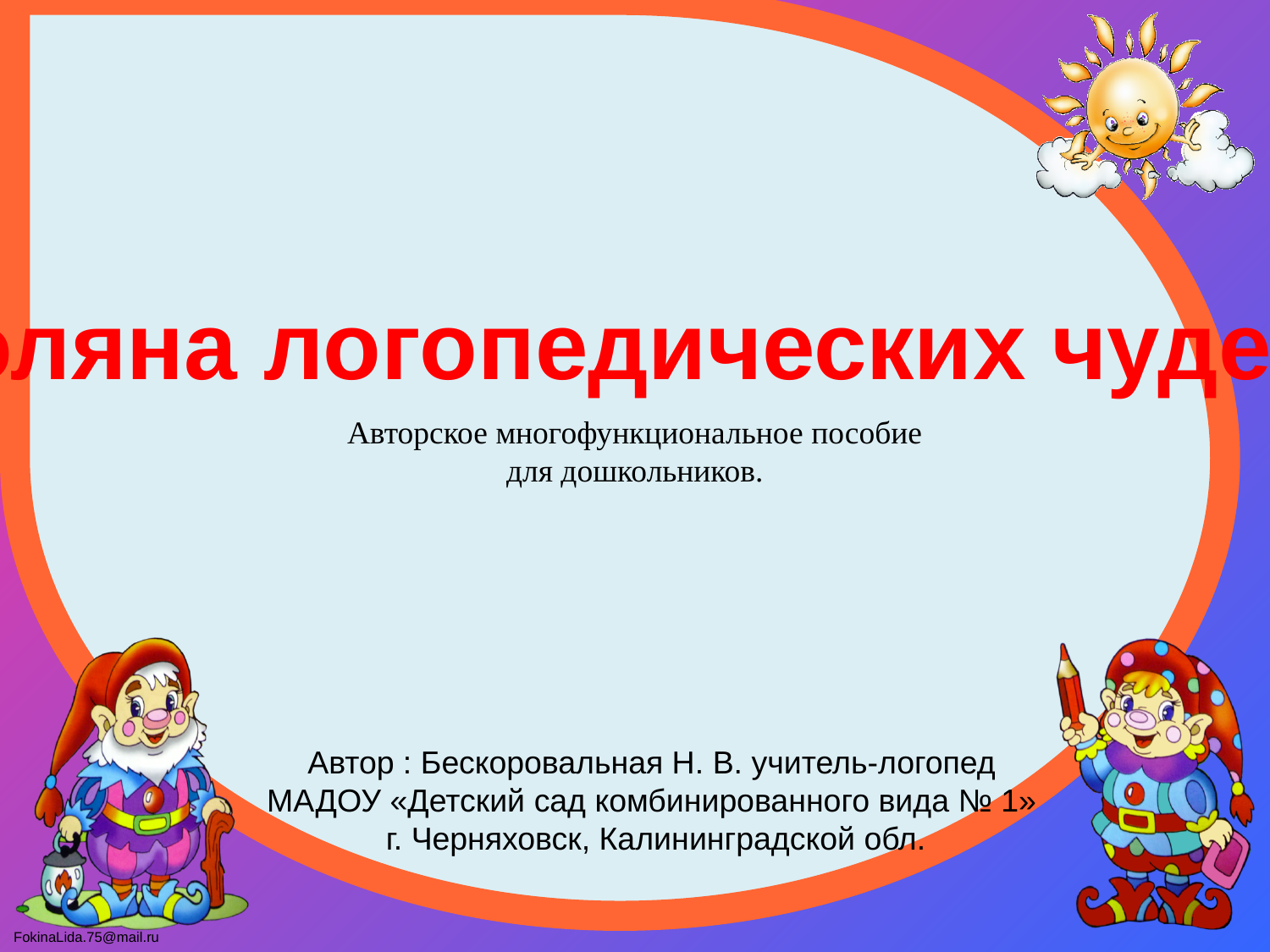

«Поляна логопедических чудес»
Автор : Бескоровальная Н. В. учитель-логопед
МАДОУ «Детский сад комбинированного вида № 1»
г. Черняховск, Калининградской обл.

Авторское многофункциональное пособие для дошкольников.